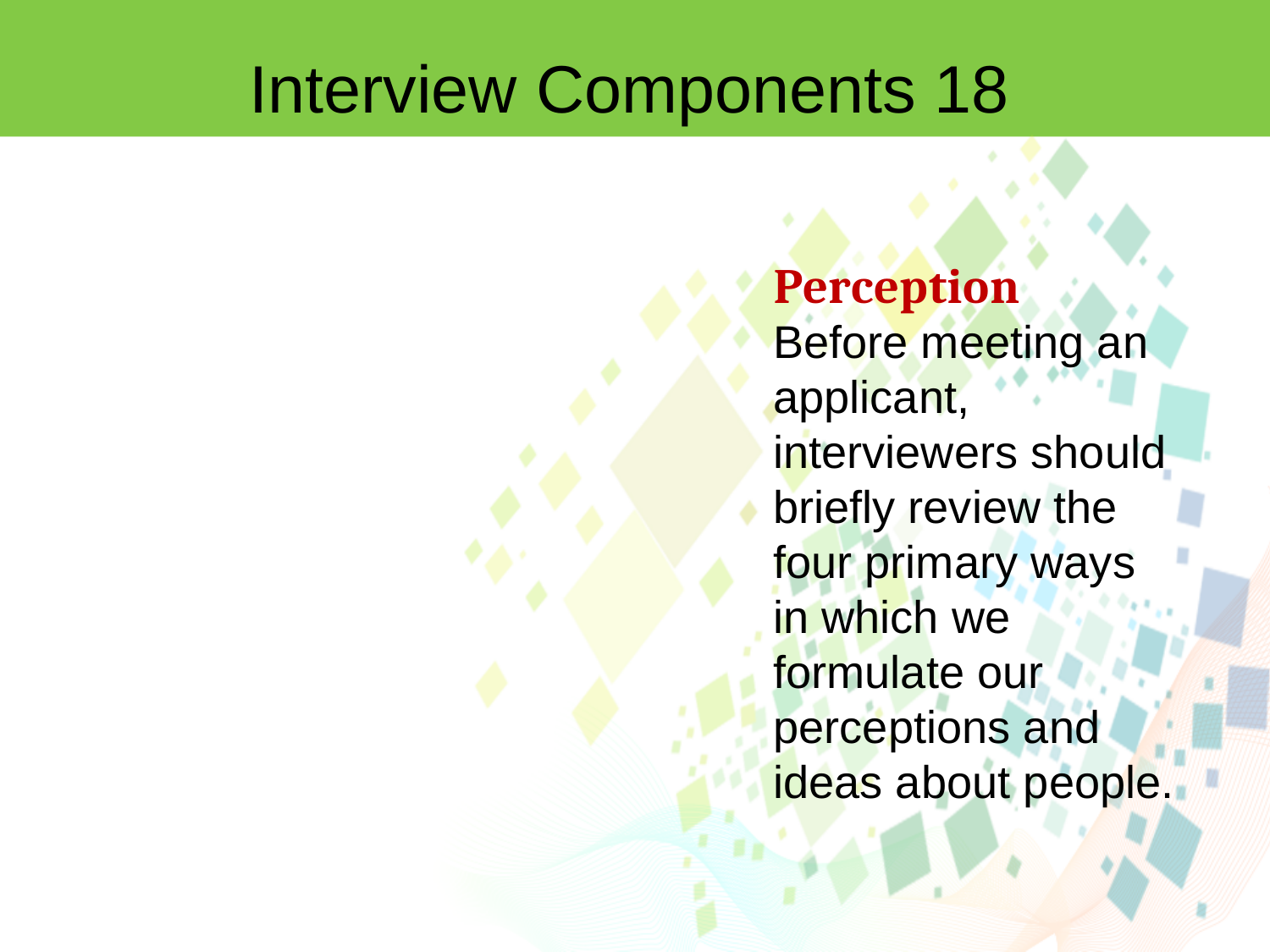

Interview Components 18
Perception
Before meeting an applicant, interviewers should briefly review the four primary ways in which we formulate our perceptions and ideas about people.